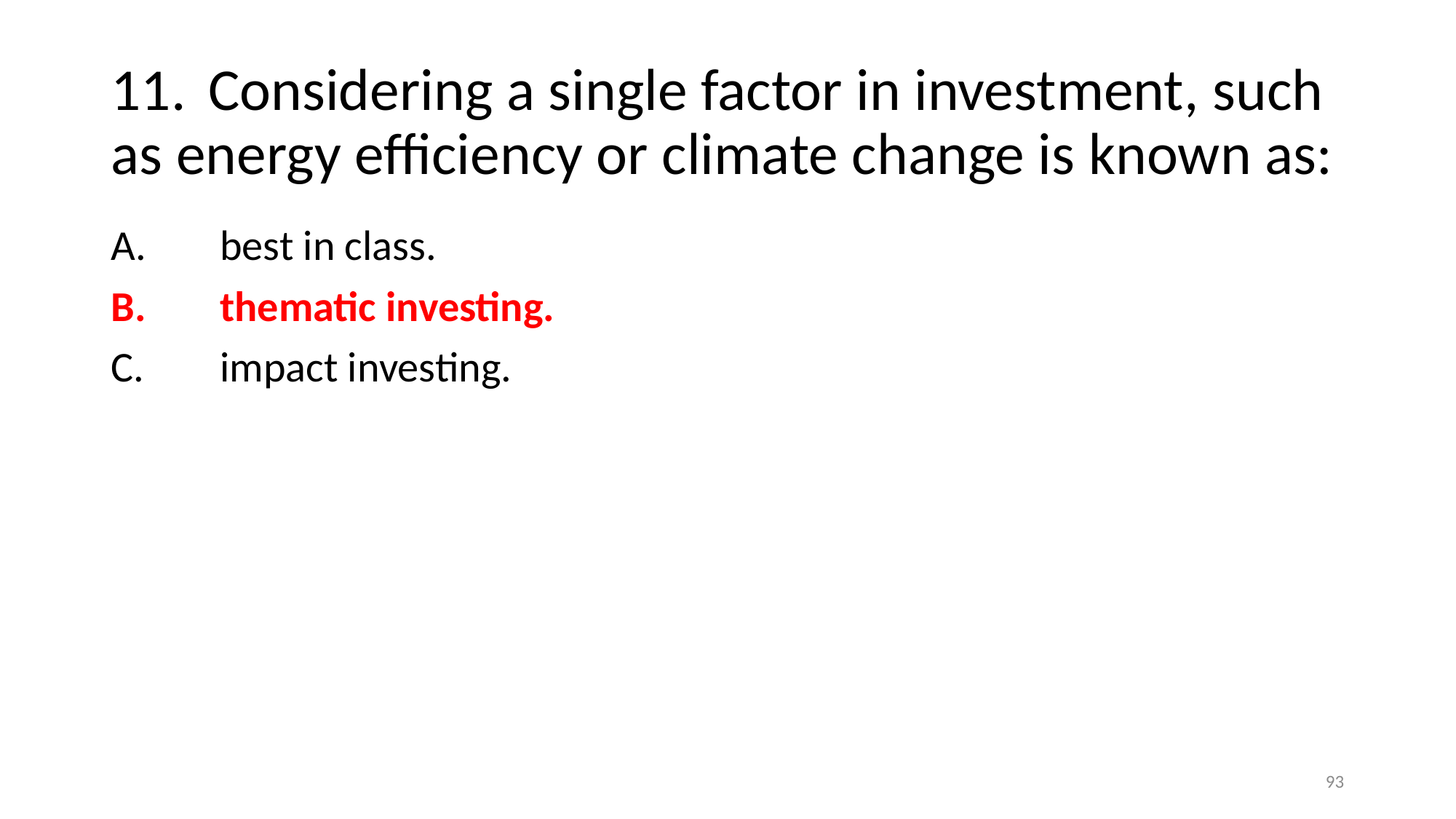

# 11.	Considering a single factor in investment, such as energy efficiency or climate change is known as:
A.	best in class.
B.	thematic investing.
C.	impact investing.
93